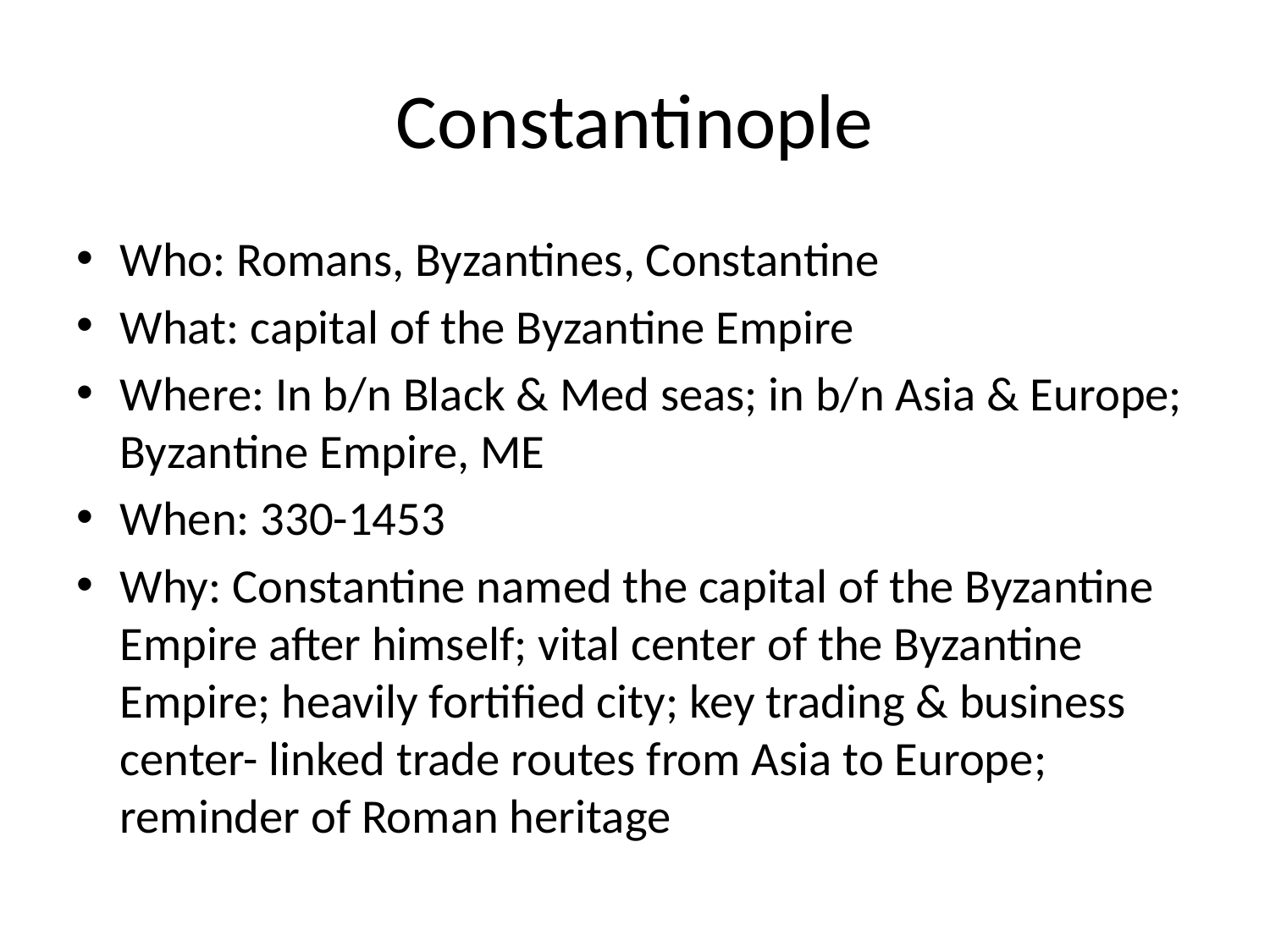

# Constantinople
Who: Romans, Byzantines, Constantine
What: capital of the Byzantine Empire
Where: In b/n Black & Med seas; in b/n Asia & Europe; Byzantine Empire, ME
When: 330-1453
Why: Constantine named the capital of the Byzantine Empire after himself; vital center of the Byzantine Empire; heavily fortified city; key trading & business center- linked trade routes from Asia to Europe; reminder of Roman heritage